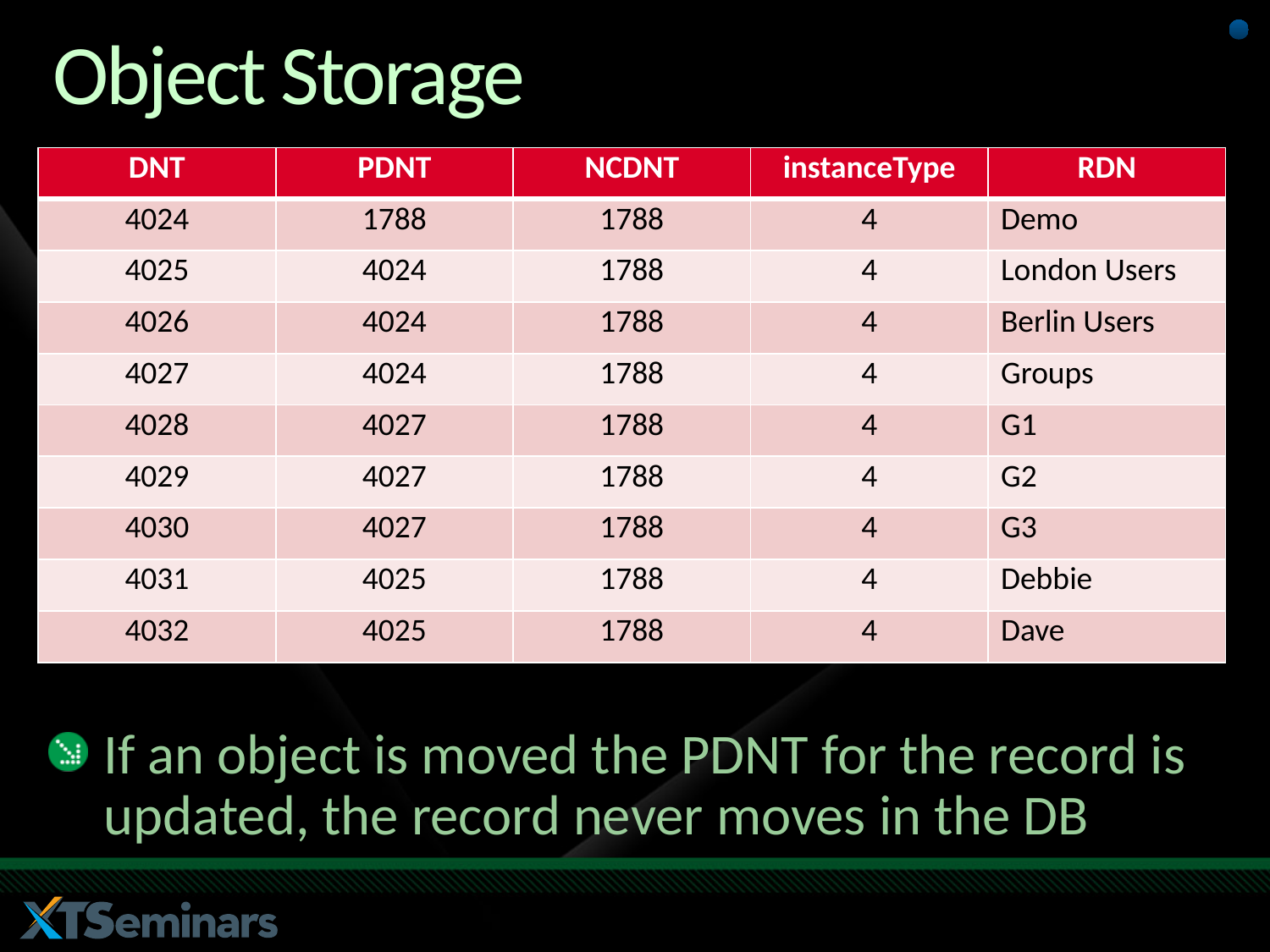

# Object Storage
| DNT | PDNT | NCDNT | instanceType | RDN |
| --- | --- | --- | --- | --- |
| 4024 | 1788 | 1788 | 4 | Demo |
| 4025 | 4024 | 1788 | 4 | London Users |
| 4026 | 4024 | 1788 | 4 | Berlin Users |
| 4027 | 4024 | 1788 | 4 | Groups |
| 4028 | 4027 | 1788 | 4 | G1 |
| 4029 | 4027 | 1788 | 4 | G2 |
| 4030 | 4027 | 1788 | 4 | G3 |
| 4031 | 4025 | 1788 | 4 | Debbie |
| 4032 | 4025 | 1788 | 4 | Dave |
If an object is moved the PDNT for the record is updated, the record never moves in the DB